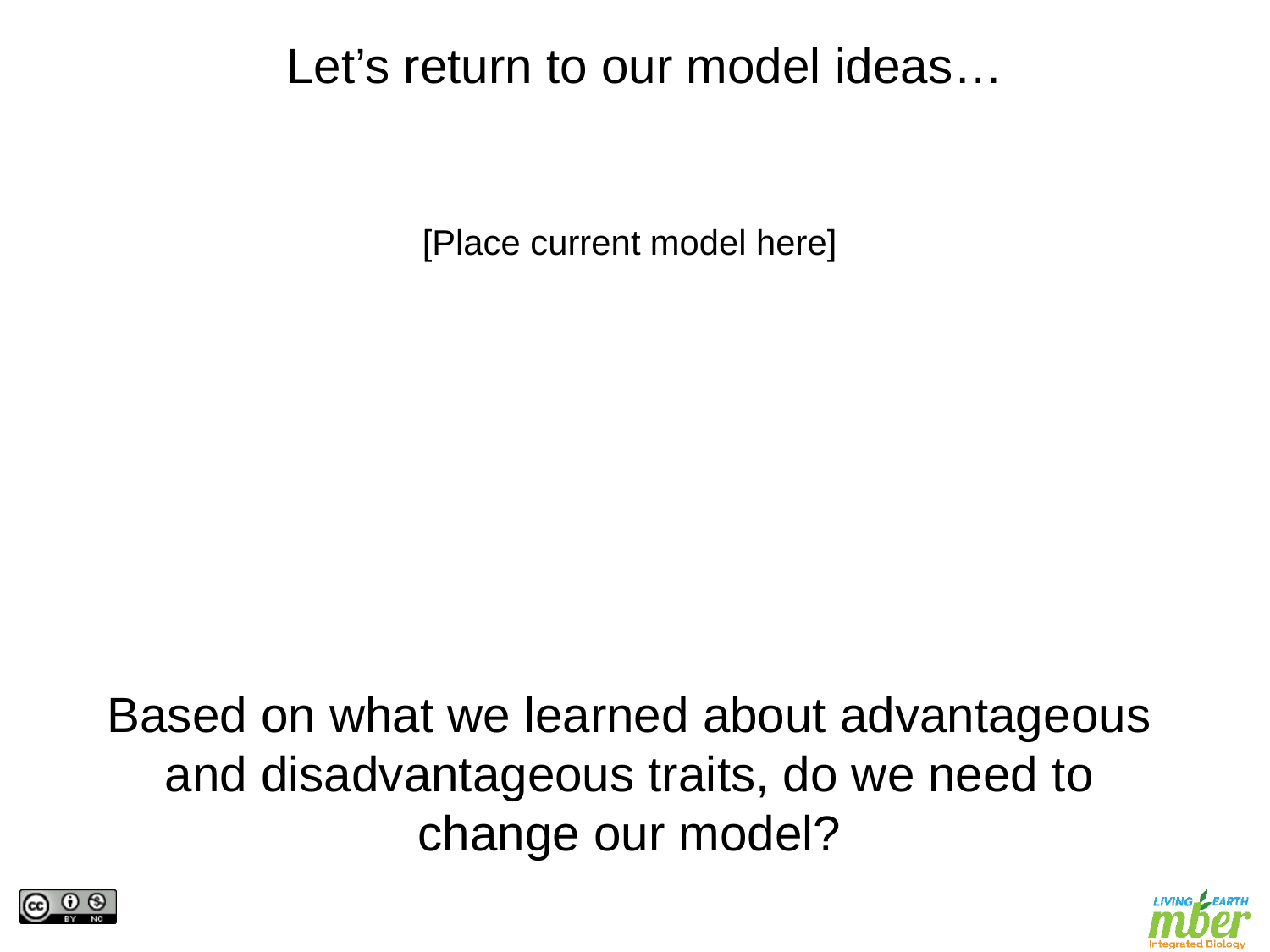

Let’s return to our model ideas…
[Place current model here]
Based on what we learned about advantageous and disadvantageous traits, do we need to change our model?